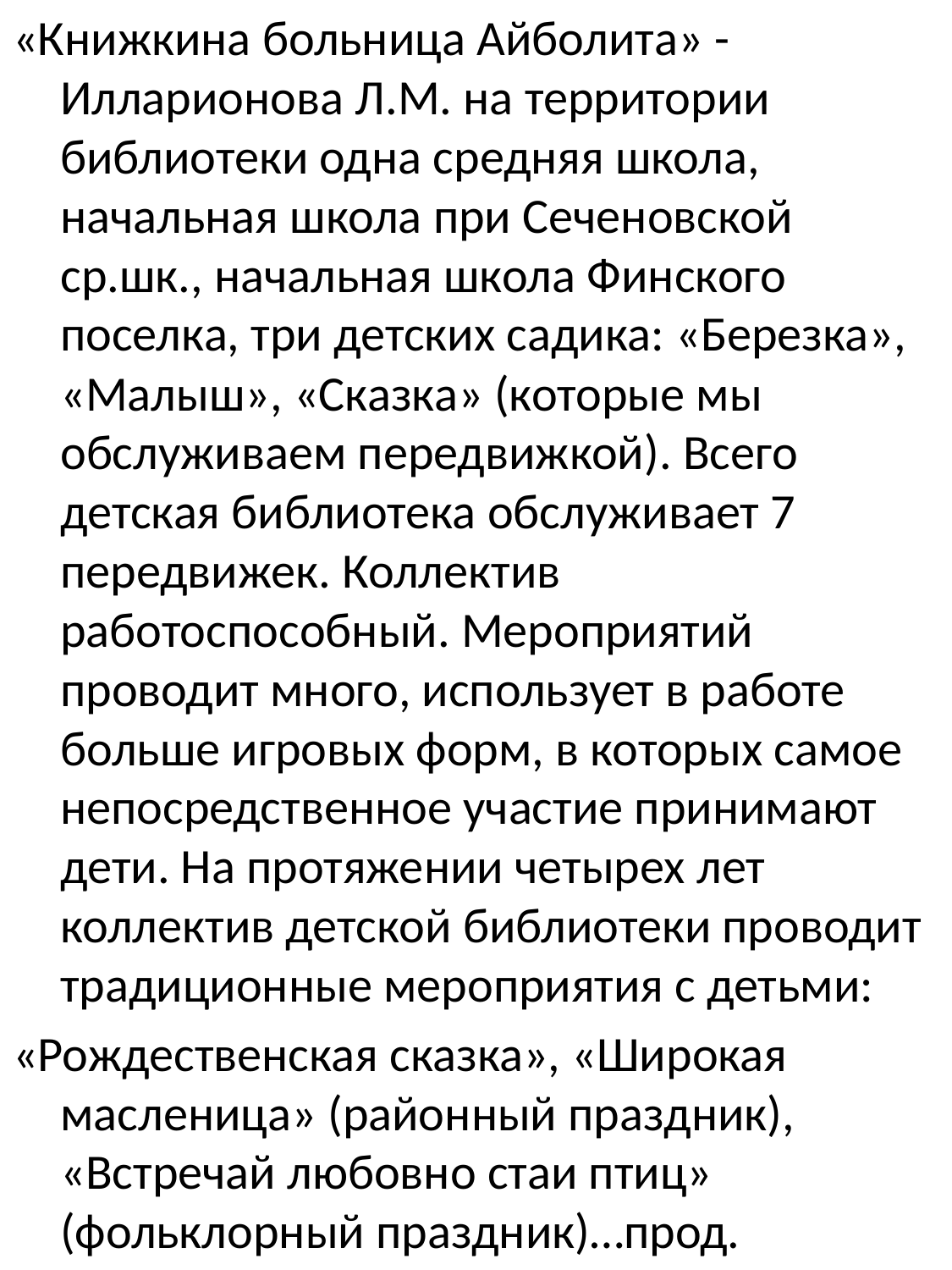

«Книжкина больница Айболита» - Илларионова Л.М. на территории библиотеки одна средняя школа, начальная школа при Сеченовской ср.шк., начальная школа Финского поселка, три детских садика: «Березка», «Малыш», «Сказка» (которые мы обслуживаем передвижкой). Всего детская библиотека обслуживает 7 передвижек. Коллектив работоспособный. Мероприятий проводит много, использует в работе больше игровых форм, в которых самое непосредственное участие принимают дети. На протяжении четырех лет коллектив детской библиотеки проводит традиционные мероприятия с детьми:
«Рождественская сказка», «Широкая масленица» (районный праздник), «Встречай любовно стаи птиц» (фольклорный праздник)…прод.